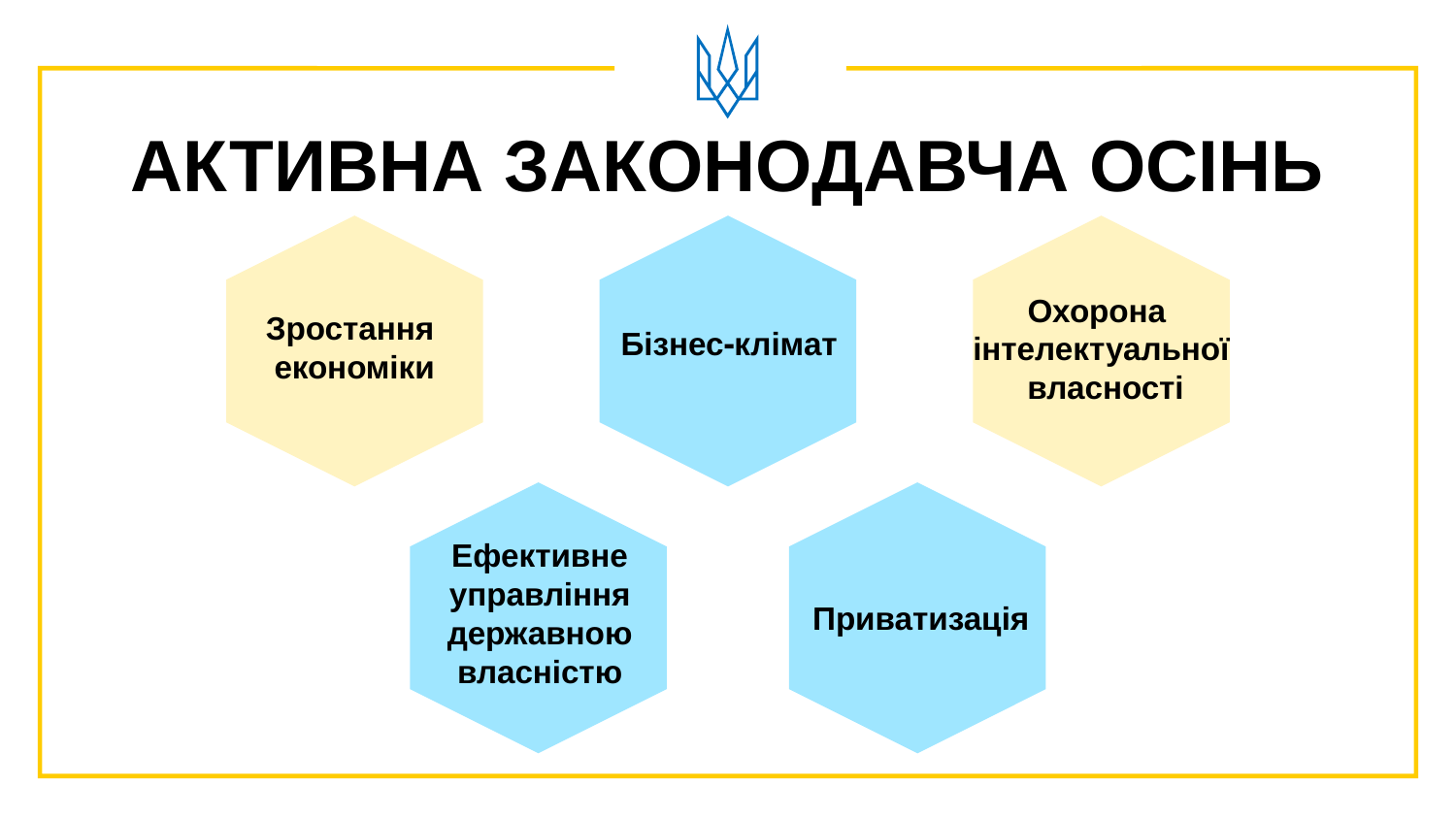

АКТИВНА ЗАКОНОДАВЧА ОСІНЬ

Охорона
інтелектуальної
 власності
Зростання
економіки
Бізнес-клімат

Ефективне
управління
державною
власністю
Приватизація